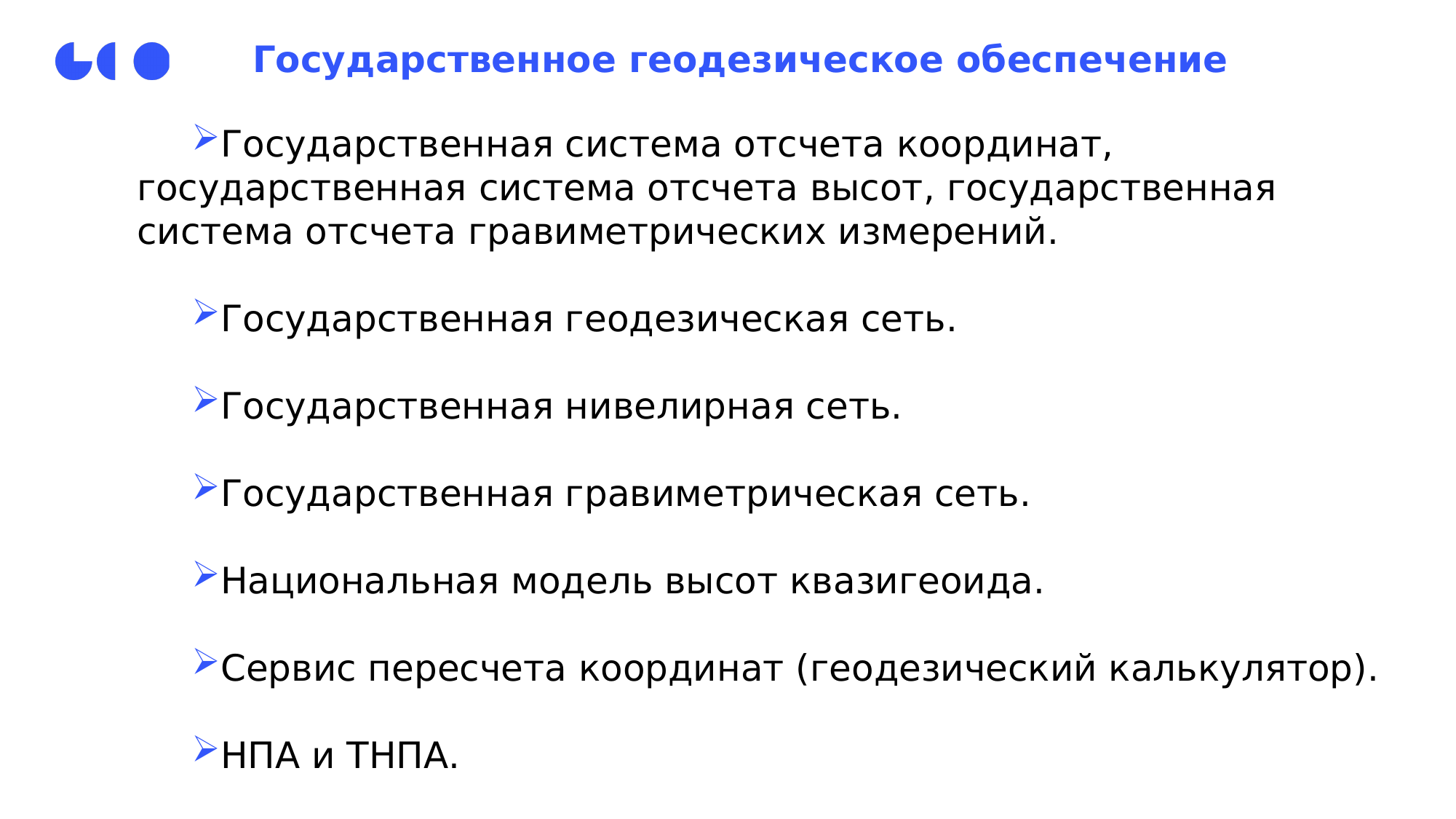

# Государственное геодезическое обеспечение
Государственная система отсчета координат, государственная система отсчета высот, государственная система отсчета гравиметрических измерений.

Государственная геодезическая сеть.

Государственная нивелирная сеть.

Государственная гравиметрическая сеть.

Национальная модель высот квазигеоида.

Сервис пересчета координат (геодезический калькулятор).

НПА и ТНПА.